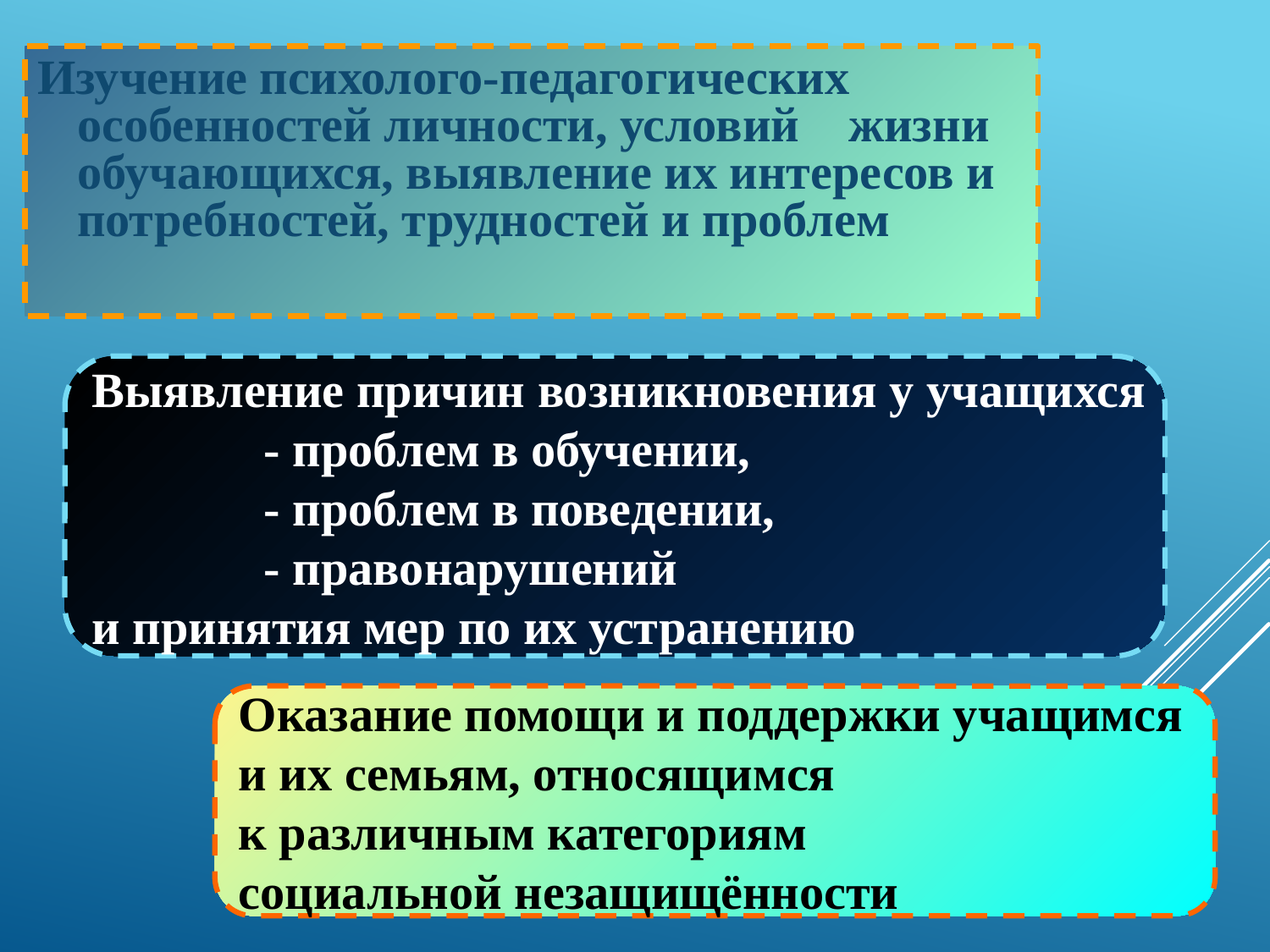

Изучение психолого-педагогических особенностей личности, условий    жизни обучающихся, выявление их интересов и потребностей, трудностей и проблем

Выявление причин возникновения у учащихся
              - проблем в обучении,
              - проблем в поведении,
              - правонарушений
и принятия мер по их устранению

Оказание помощи и поддержки учащимся
и их семьям, относящимся
к различным категориям
социальной незащищённости